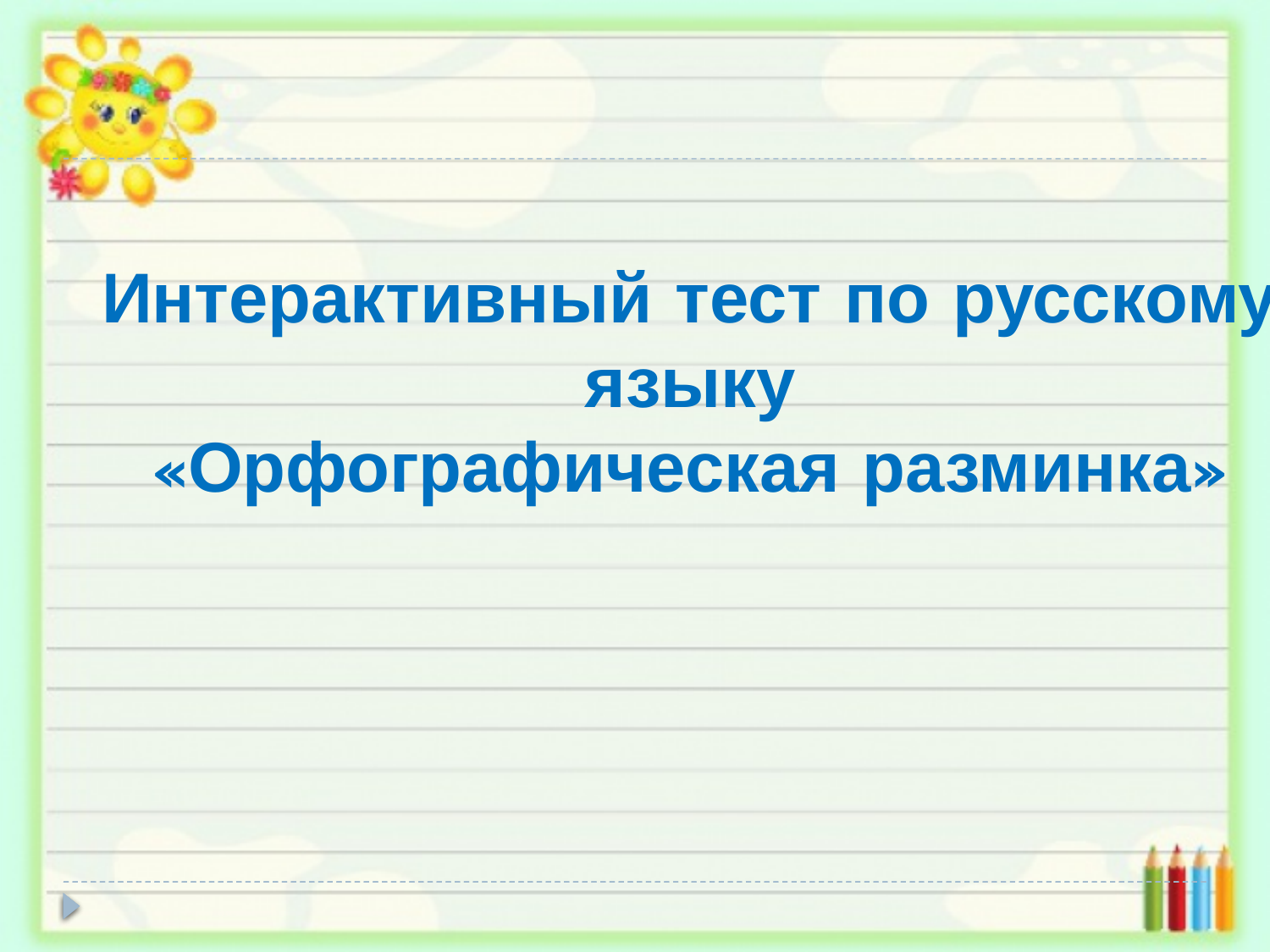

Интерактивный тест по русскому языку
«Орфографическая разминка»